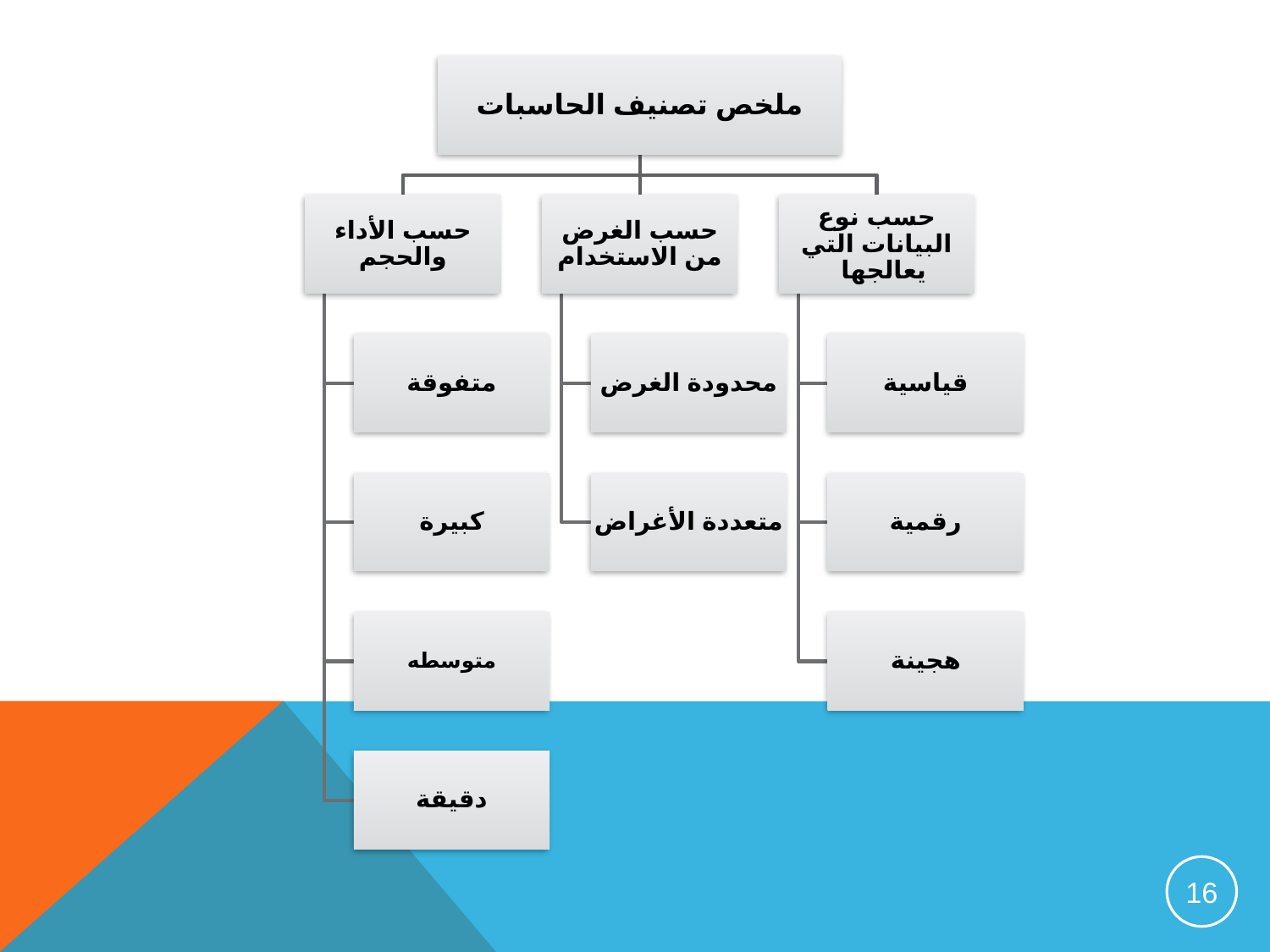

ملخص تصنيف الحاسبات
حسب الأداء والحجم
متفوقة
كبيرة
متوسطه
دقيقة
حسب الغرض من الاستخدام
محدودة الغرض
متعددة الأغراض
حسب نوع البيانات التي يعالجها
قياسية
رقمية
هجينة
16